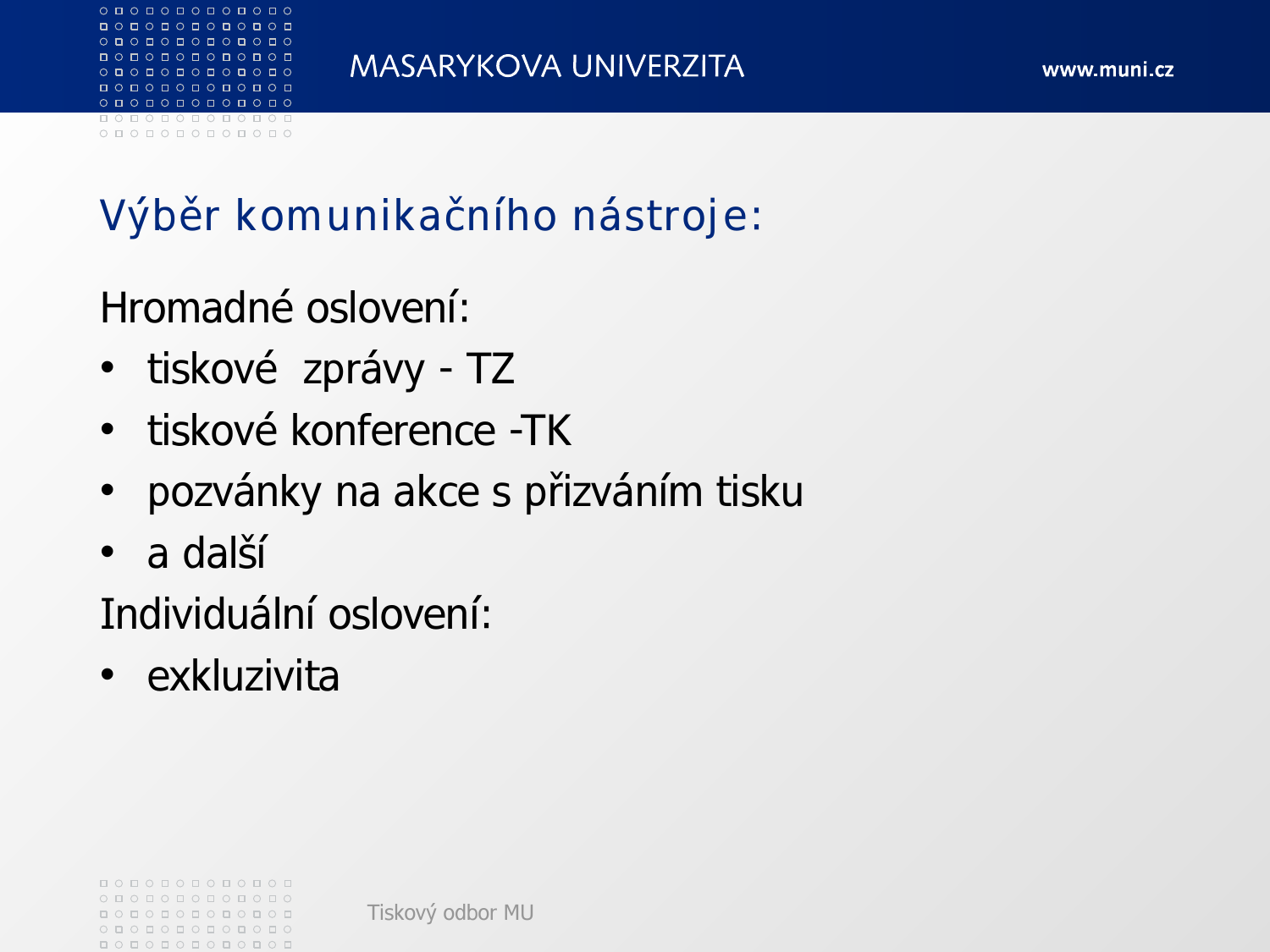

# Výběr komunikačního nástroje:
Hromadné oslovení:
tiskové  zprávy - TZ
tiskové konference -TK
pozvánky na akce s přizváním tisku
a další
Individuální oslovení:
exkluzivita

Tiskový odbor MU